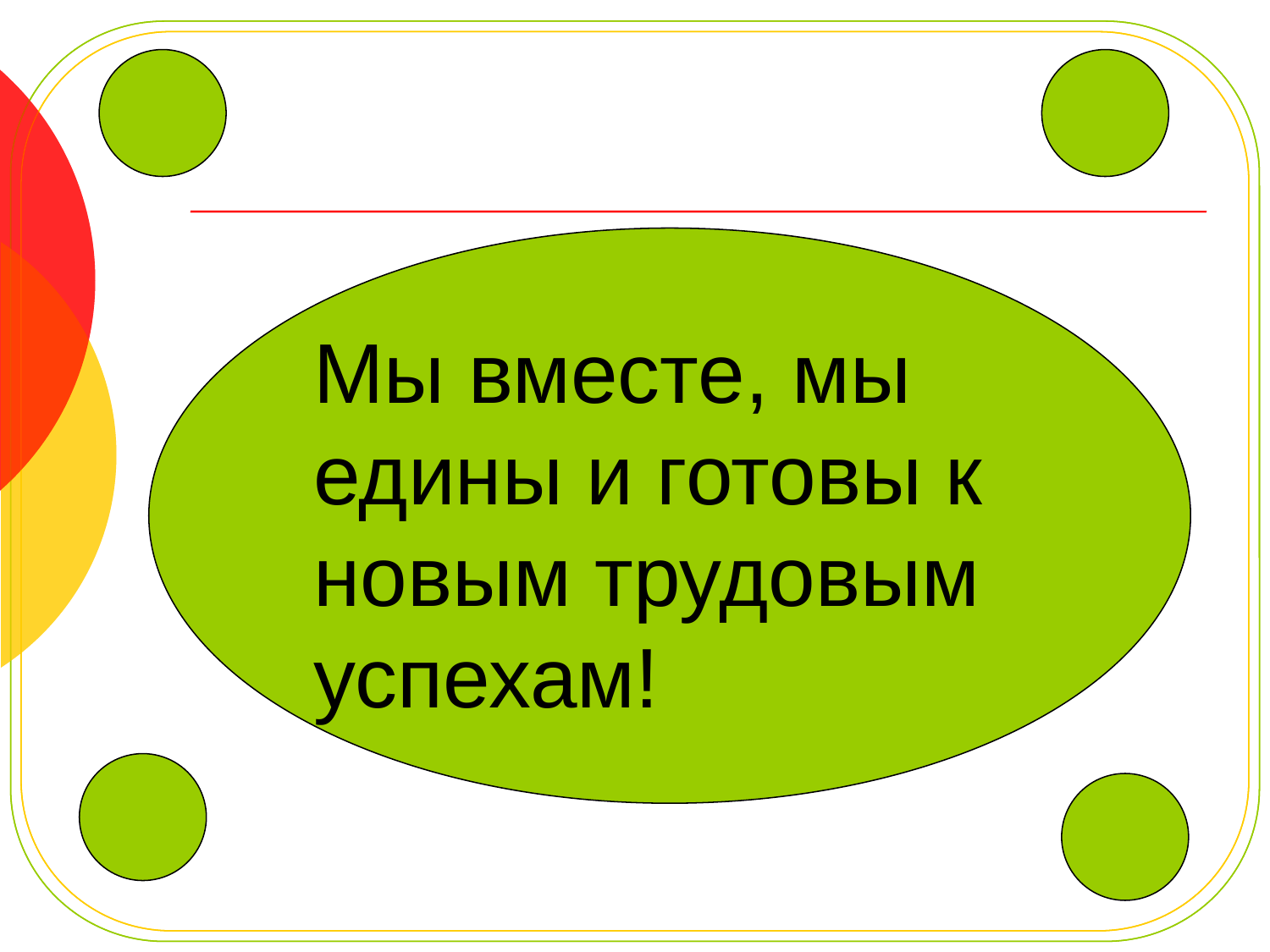

Мы вместе, мы едины и готовы к новым трудовым успехам!